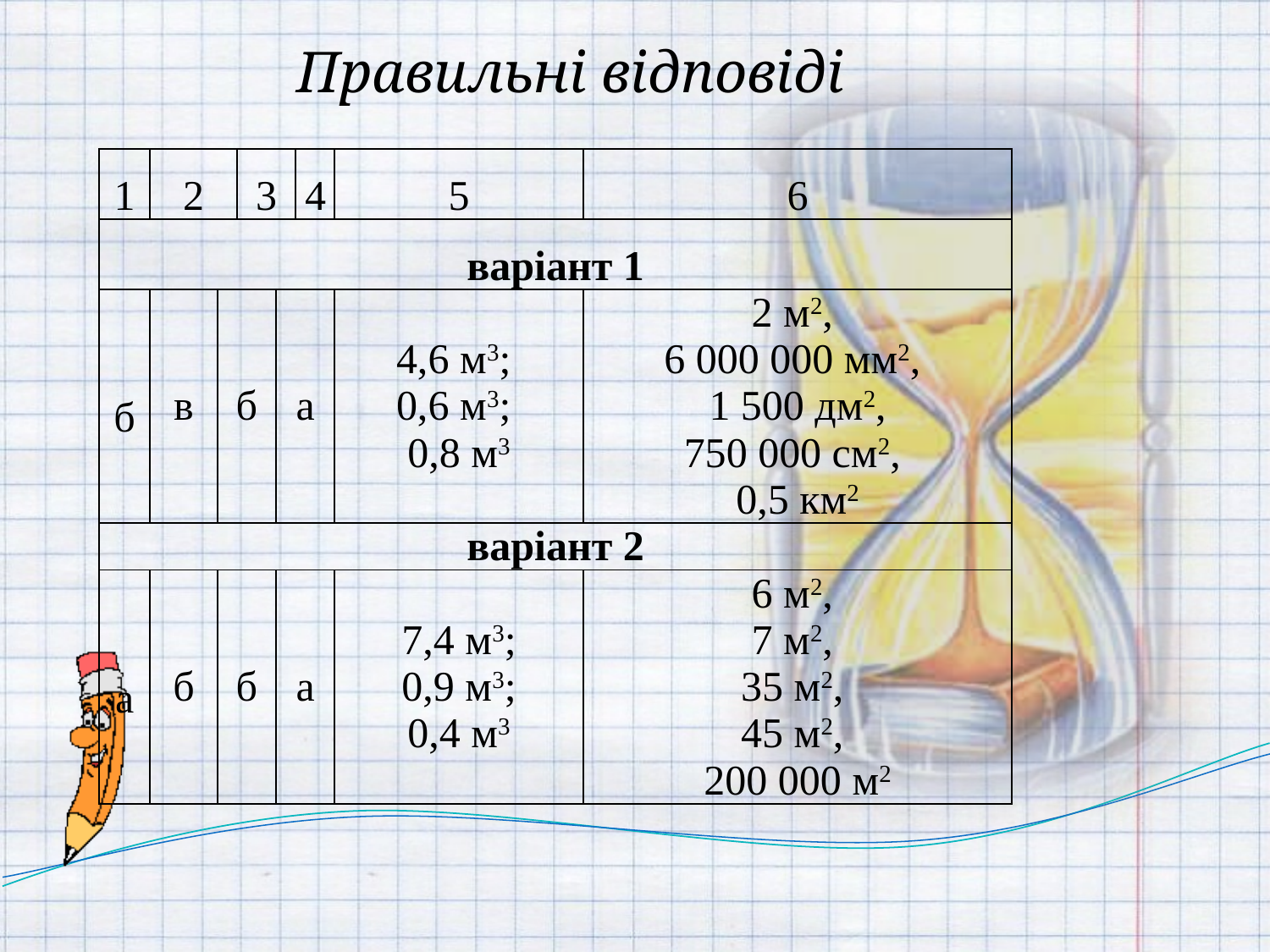

Правильні відповіді
| 1 | 2 |  | 3 |  | 4 | 5 | 6 |
| --- | --- | --- | --- | --- | --- | --- | --- |
| варіант 1 |  |  |  |  |  |  |  |
| б | в | б |  | а |  | 4,6 м3; 0,6 м3; 0,8 м3 | 2 м2, 6 000 000 мм2, 1 500 дм2, 750 000 см2, 0,5 км2 |
| варіант 2 |  |  |  |  |  |  |  |
| а | б | б |  | а |  | 7,4 м3; 0,9 м3; 0,4 м3 | 6 м2, 7 м2, 35 м2, 45 м2, 200 000 м2 |